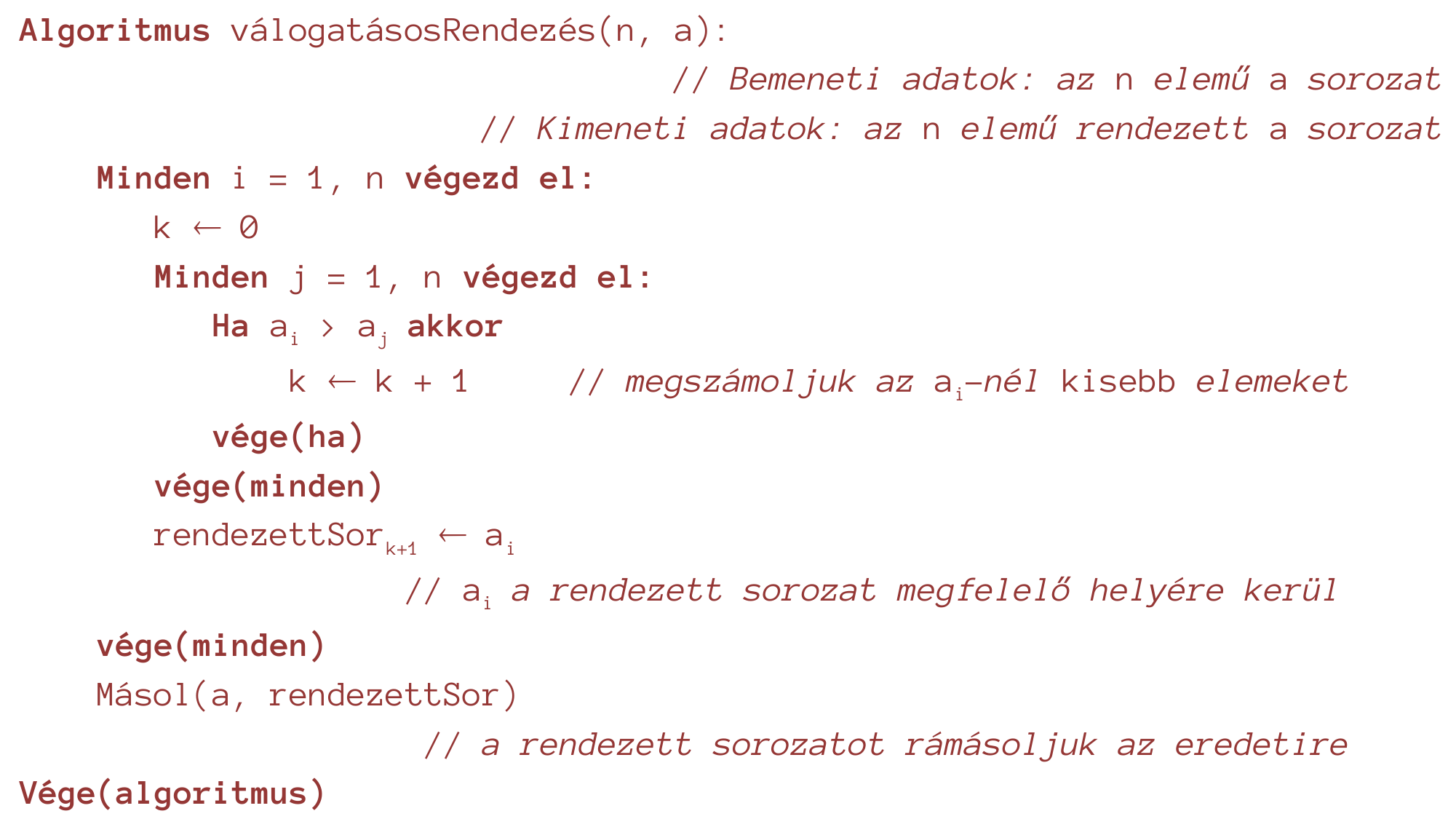

Algoritmus válogatásosRendezés(n, a):
// Bemeneti adatok: az n elemű a sorozat
                    // Kimeneti adatok: az n elemű rendezett a sorozat
    Minden i = 1, n végezd el:
       k ← 0
       Minden j = 1, n végezd el:
          Ha ai > aj akkor
              k ← k + 1     // megszámoljuk az ai-nél kisebb elemeket
          vége(ha)
       vége(minden)
       rendezettSork+1 ← ai
                    // ai a rendezett sorozat megfelelő helyére kerül
    vége(minden)
    Másol(a, rendezettSor)
                     // a rendezett sorozatot rámásoljuk az eredetire
Vége(algoritmus)